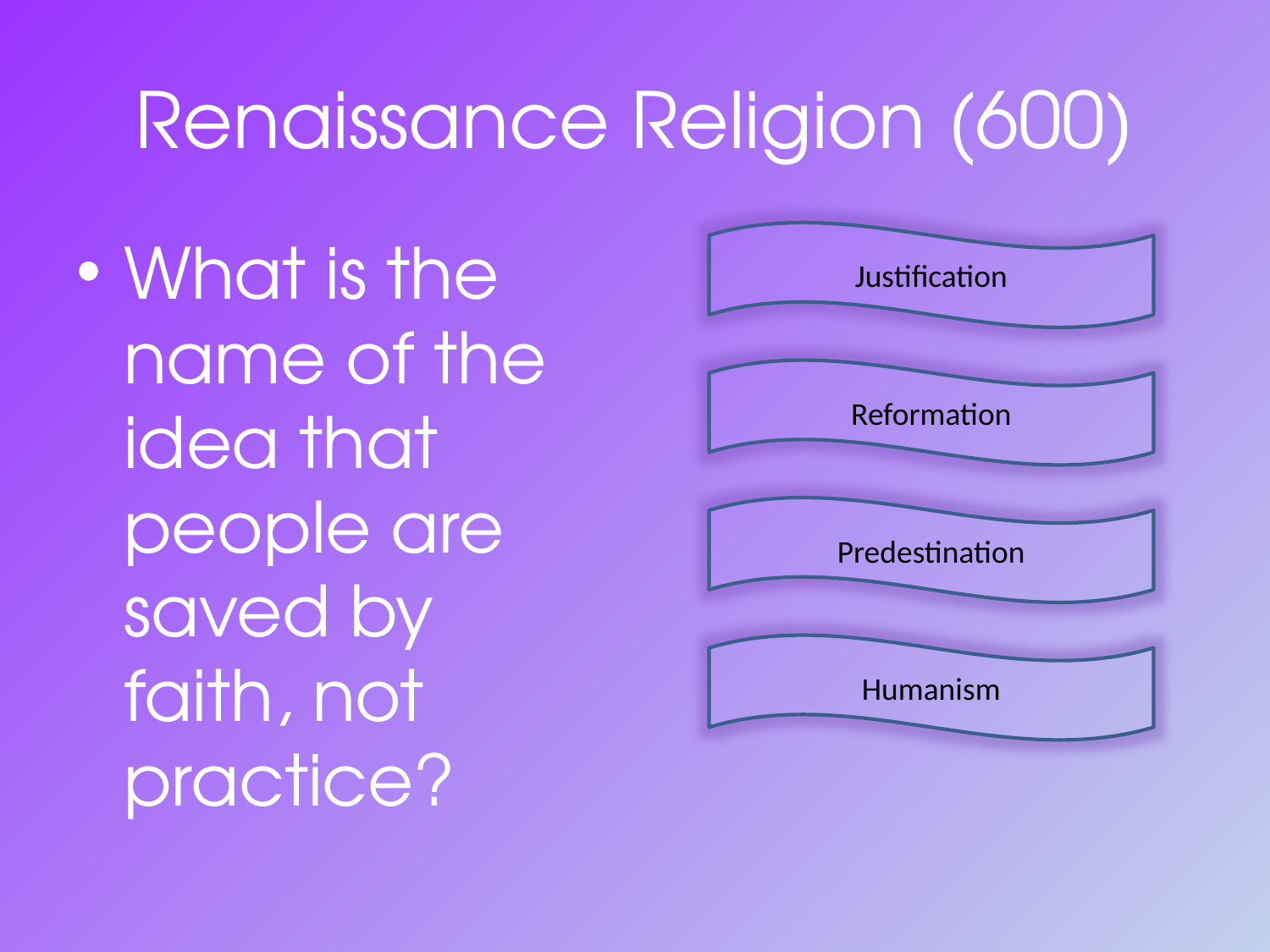

# Renaissance Religion (600)
What is the name of the idea that people are saved by faith, not practice?
Justification
Reformation
Predestination
Humanism